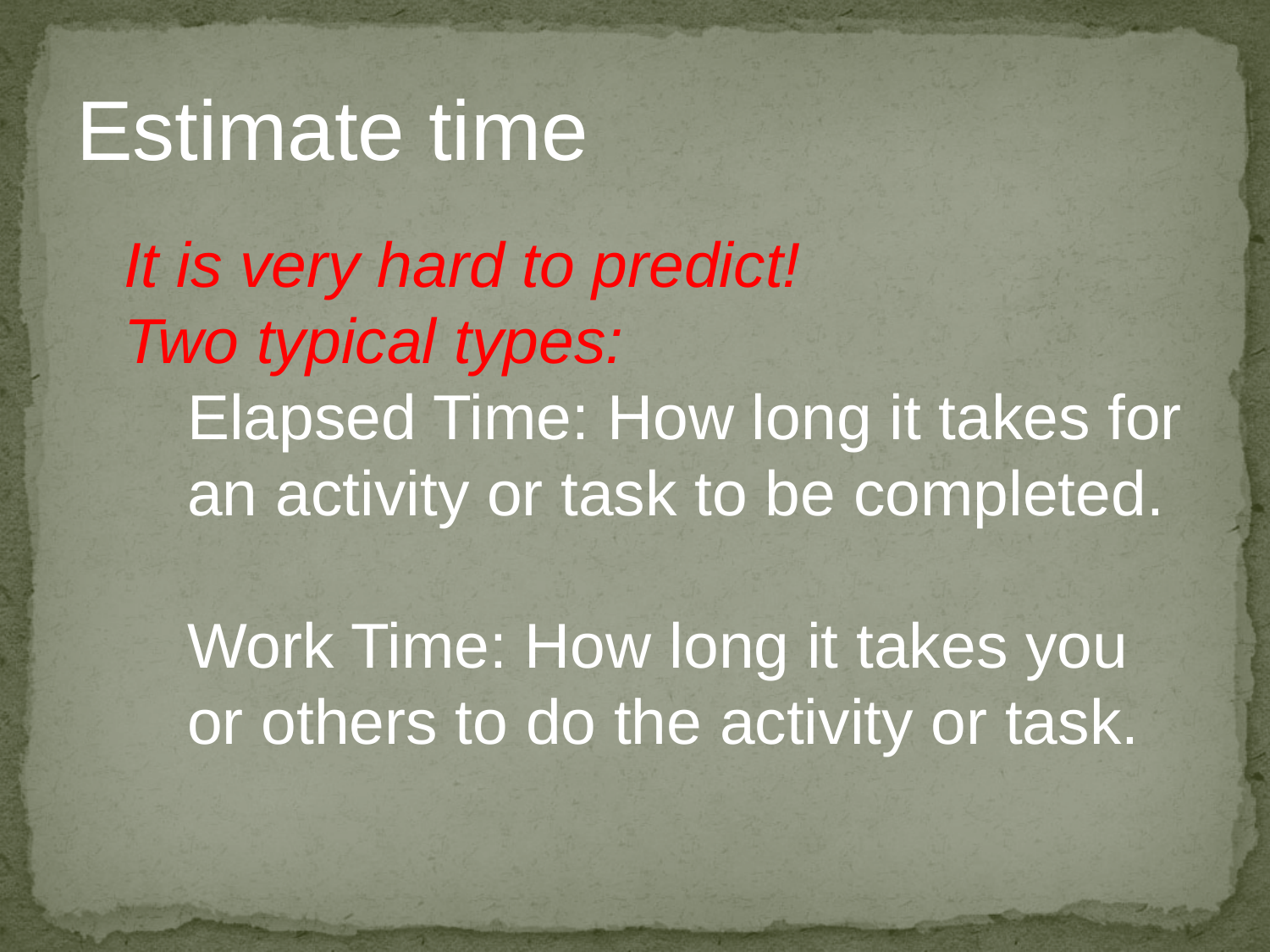

# Estimate time
It is very hard to predict!
Two typical types:
Elapsed Time: How long it takes for an activity or task to be completed.

Work Time: How long it takes you or others to do the activity or task.